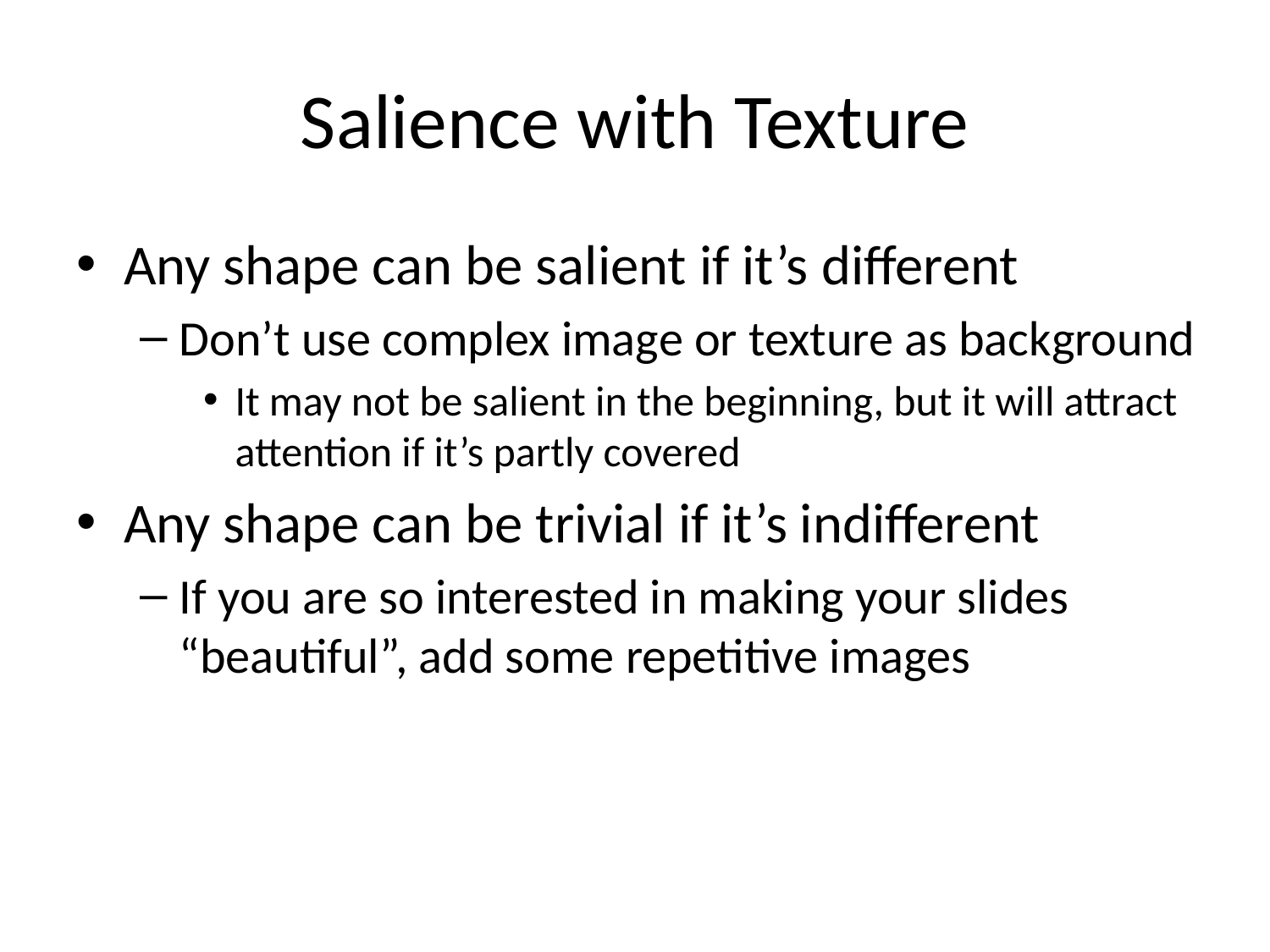

# Salience with Texture
Any shape can be salient if it’s different
Don’t use complex image or texture as background
It may not be salient in the beginning, but it will attract attention if it’s partly covered
Any shape can be trivial if it’s indifferent
If you are so interested in making your slides “beautiful”, add some repetitive images